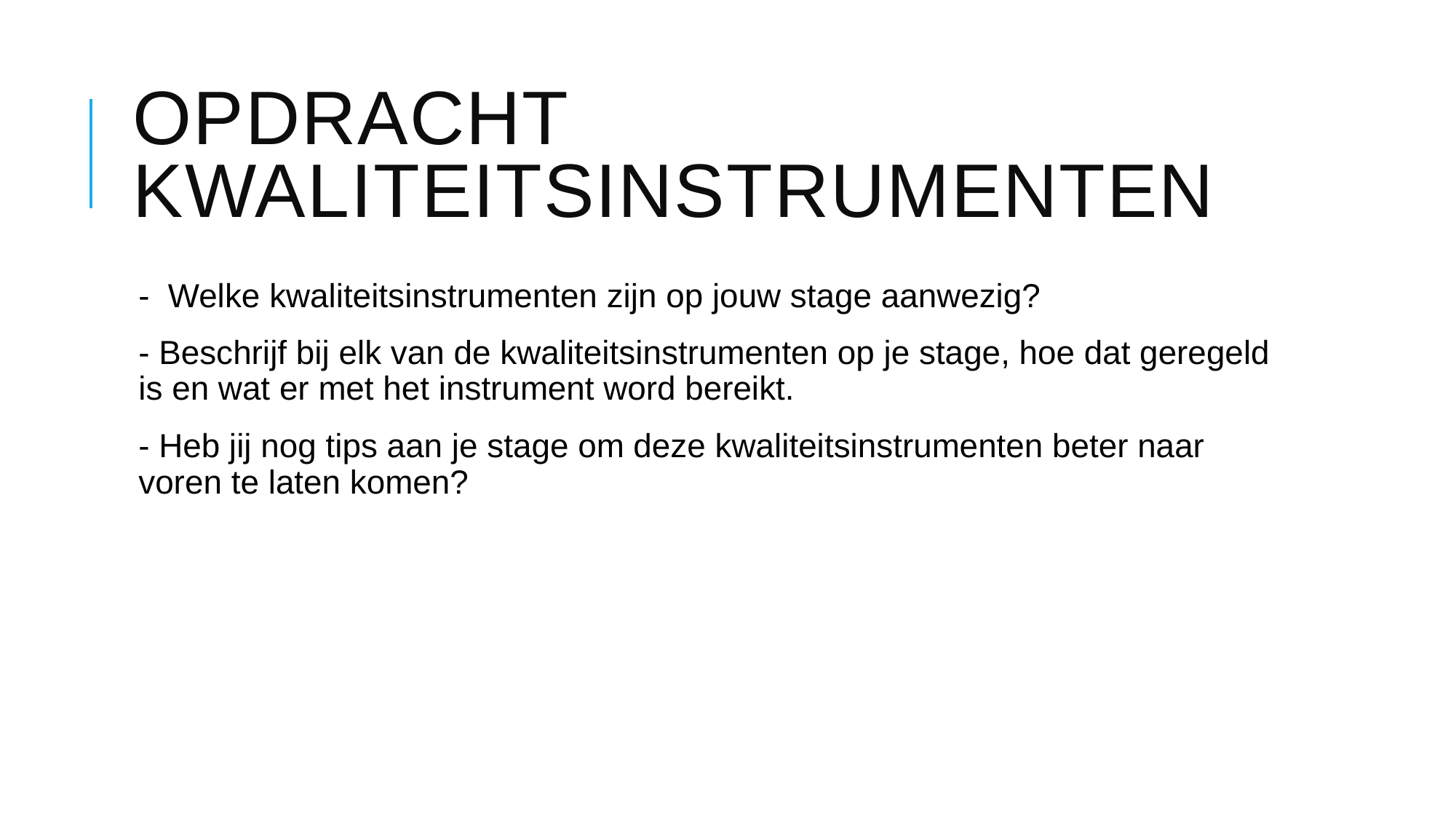

# Opdracht kwaliteitsinstrumenten
-  Welke kwaliteitsinstrumenten zijn op jouw stage aanwezig?
- Beschrijf bij elk van de kwaliteitsinstrumenten op je stage, hoe dat geregeld is en wat er met het instrument word bereikt.
- Heb jij nog tips aan je stage om deze kwaliteitsinstrumenten beter naar voren te laten komen?